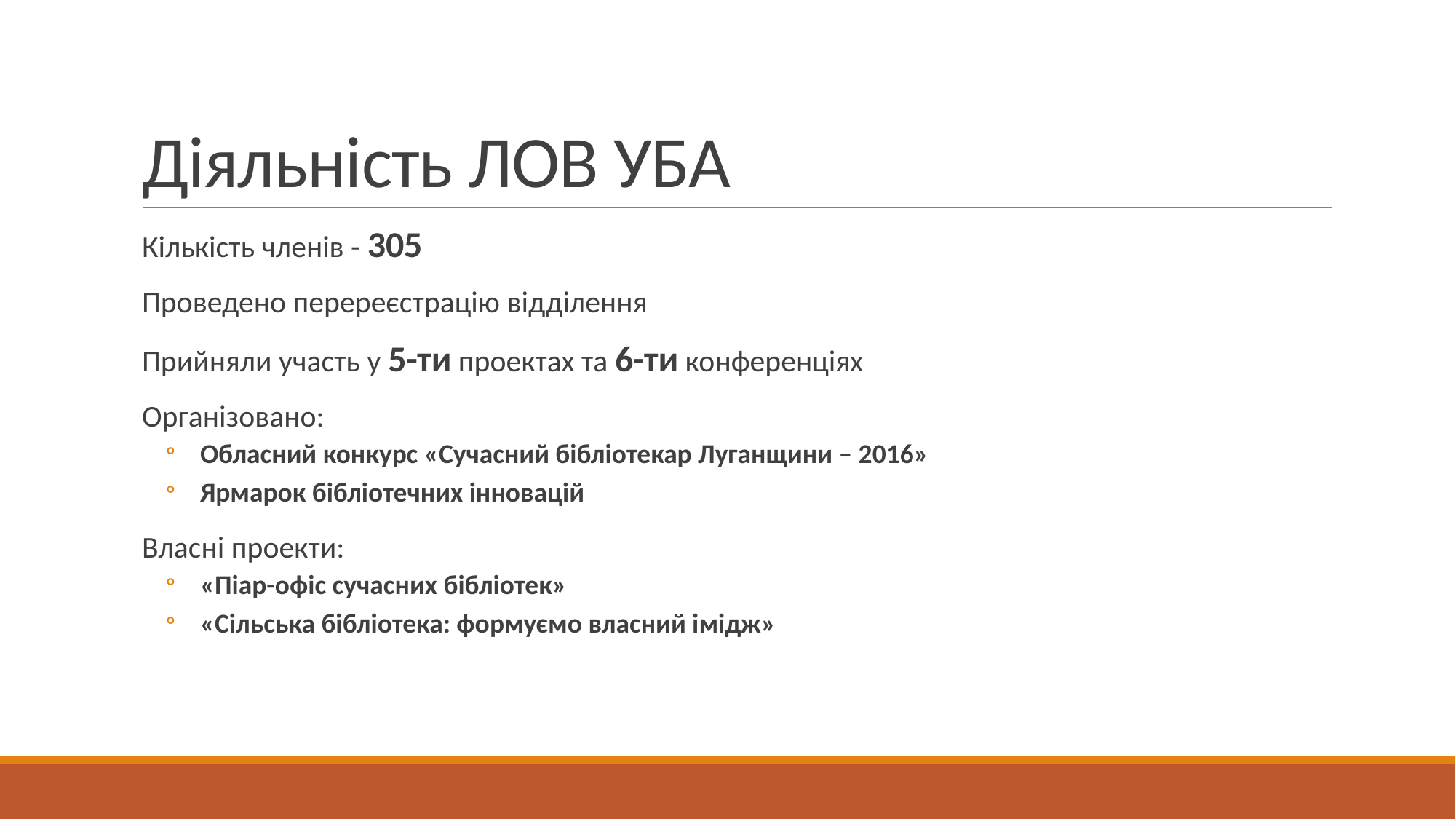

# Діяльність ЛОВ УБА
Кількість членів - 305
Проведено перереєстрацію відділення
Прийняли участь у 5-ти проектах та 6-ти конференціях
Організовано:
Обласний конкурс «Сучасний бібліотекар Луганщини – 2016»
Ярмарок бібліотечних інновацій
Власні проекти:
«Піар-офіс сучасних бібліотек»
«Сільська бібліотека: формуємо власний імідж»